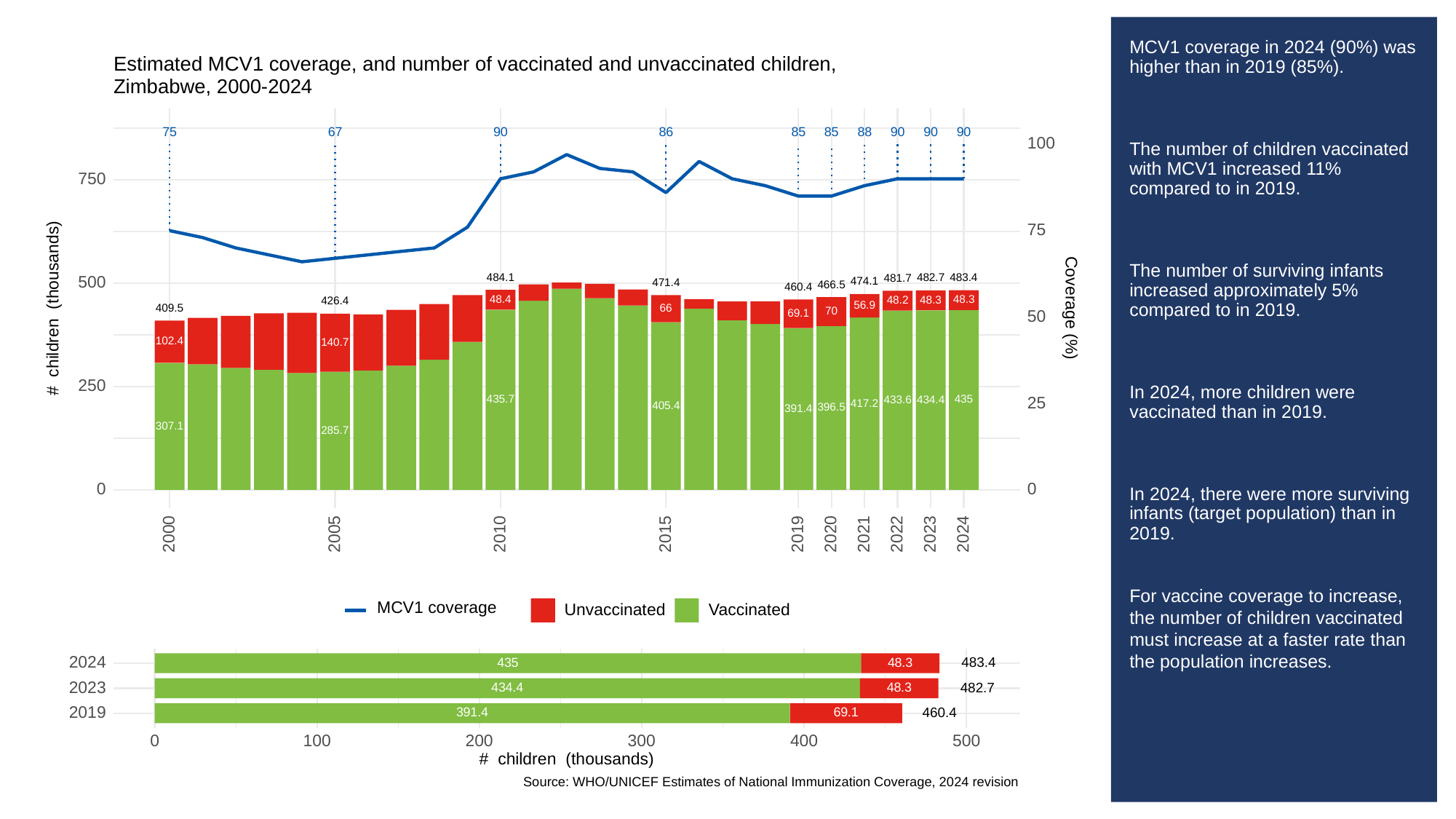

# MCV1 coverage in 2024 (90%) was higher than in 2019 (85%).

The number of children vaccinated with MCV1 increased 11% compared to in 2019.

The number of surviving infants increased approximately 5% compared to in 2019.

In 2024, more children were vaccinated than in 2019.

In 2024, there were more surviving infants (target population) than in 2019.

For vaccine coverage to increase, the number of children vaccinated must increase at a faster rate than the population increases.

Estimated MCV1 coverage, and number of vaccinated and unvaccinated children,
Zimbabwe, 2000-2024

67
90
86
85
85
88
90
90
90
75

100

750

75

484.1
483.4
482.7
481.7
500
474.1
471.4
466.5

460.4

48.4
48.3
48.3
48.2

426.4

#  children  (thousands)
Coverage (%)

56.9

409.5
66

70

69.1

50

102.4
140.7

250

435.7
435
434.4
433.6
25
417.2
405.4
396.5
391.4
307.1
285.7

0
0

2023
2000
2005
2010
2015
2019
2020
2021
2022
2024

MCV1 coverage
Unvaccinated
Vaccinated

2024
483.4
435
48.3

2023
482.7
434.4
48.3

2019
460.4
391.4
69.1

300
0
100
200
400
500
#  children  (thousands)
Source: WHO/UNICEF Estimates of National Immunization Coverage, 2024 revision